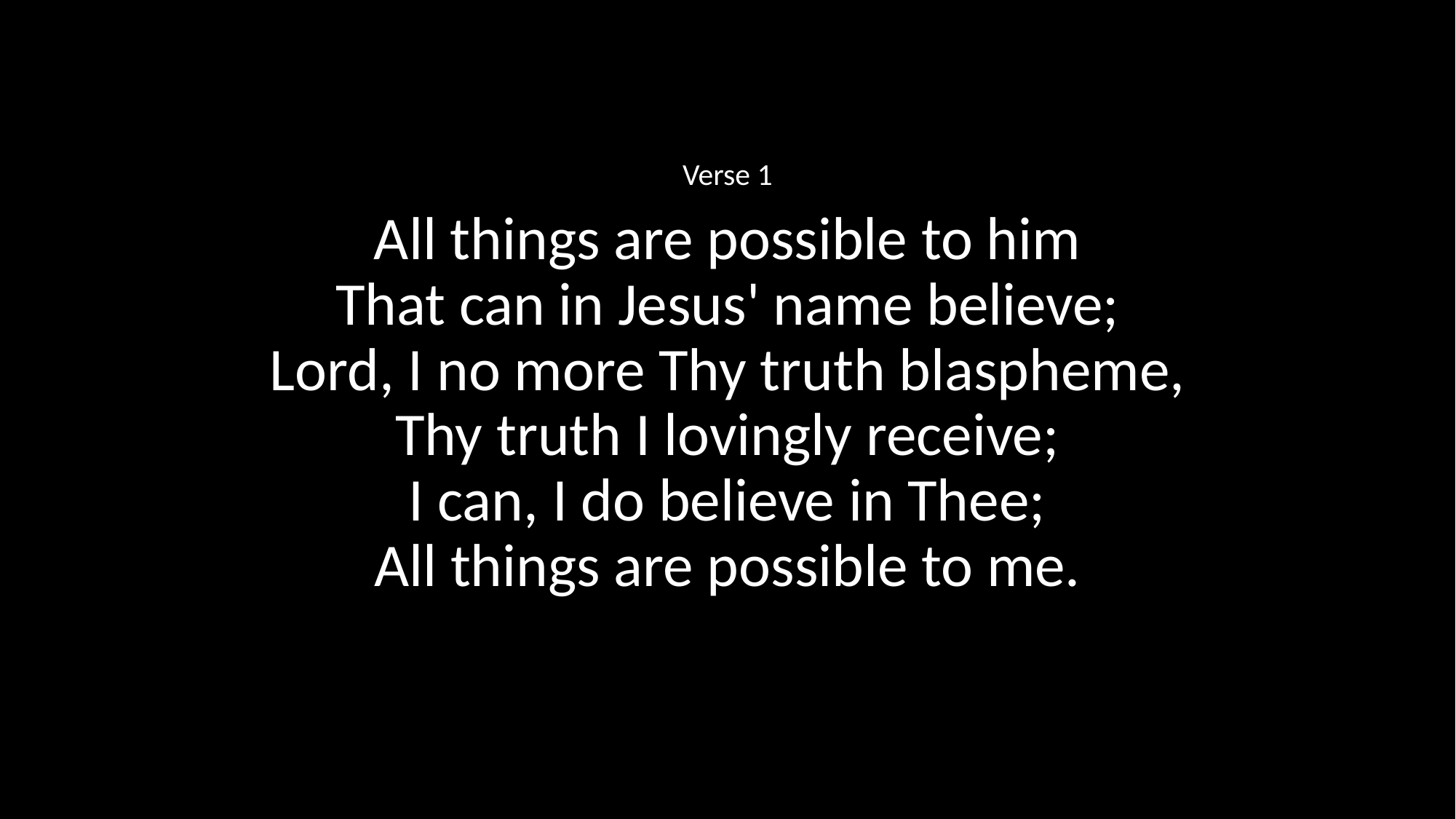

Verse 1
All things are possible to him
That can in Jesus' name believe;
Lord, I no more Thy truth blaspheme,
Thy truth I lovingly receive;
I can, I do believe in Thee;
All things are possible to me.